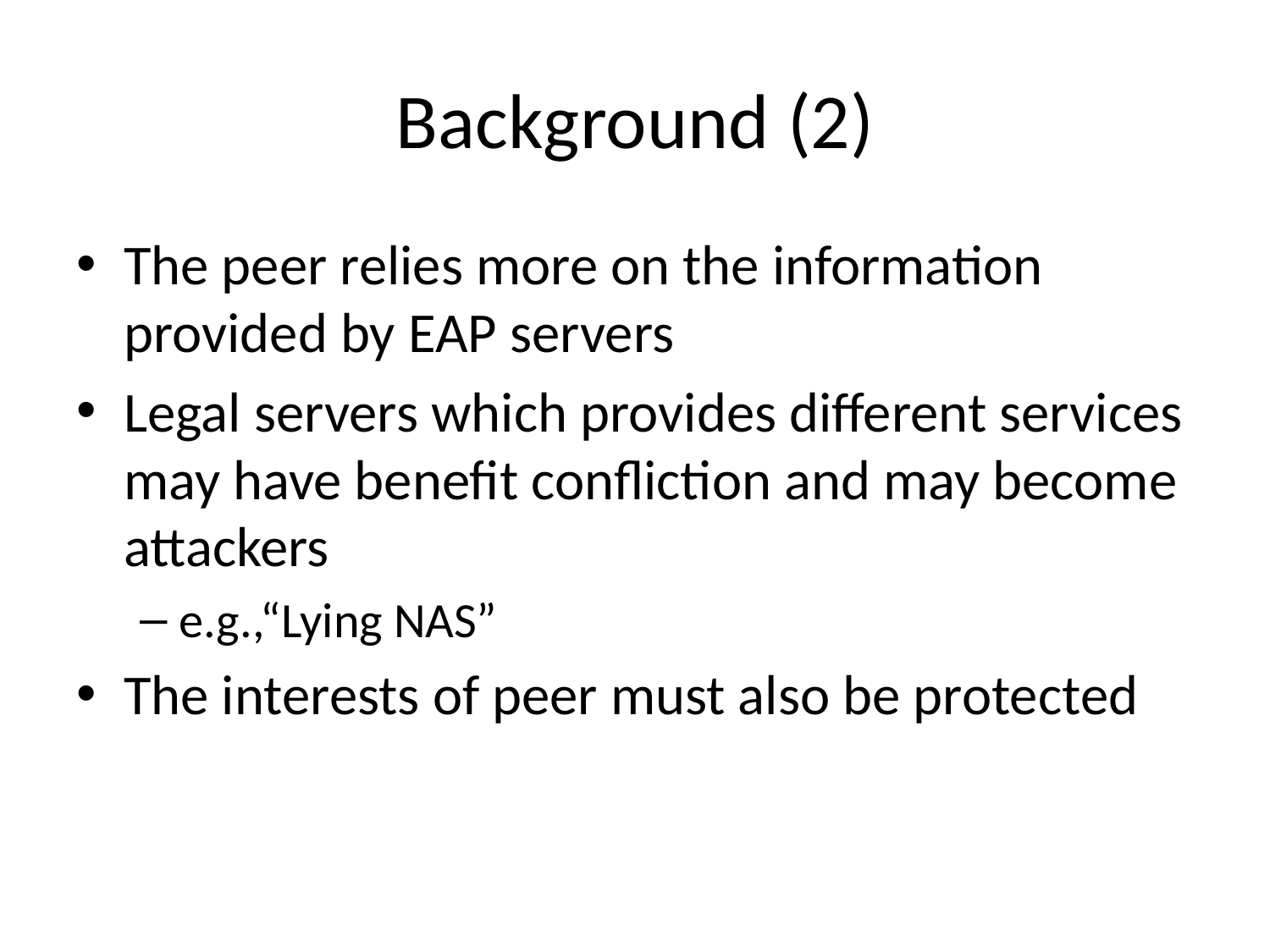

# Background (2)
The peer relies more on the information provided by EAP servers
Legal servers which provides different services may have benefit confliction and may become attackers
e.g.,“Lying NAS”
The interests of peer must also be protected